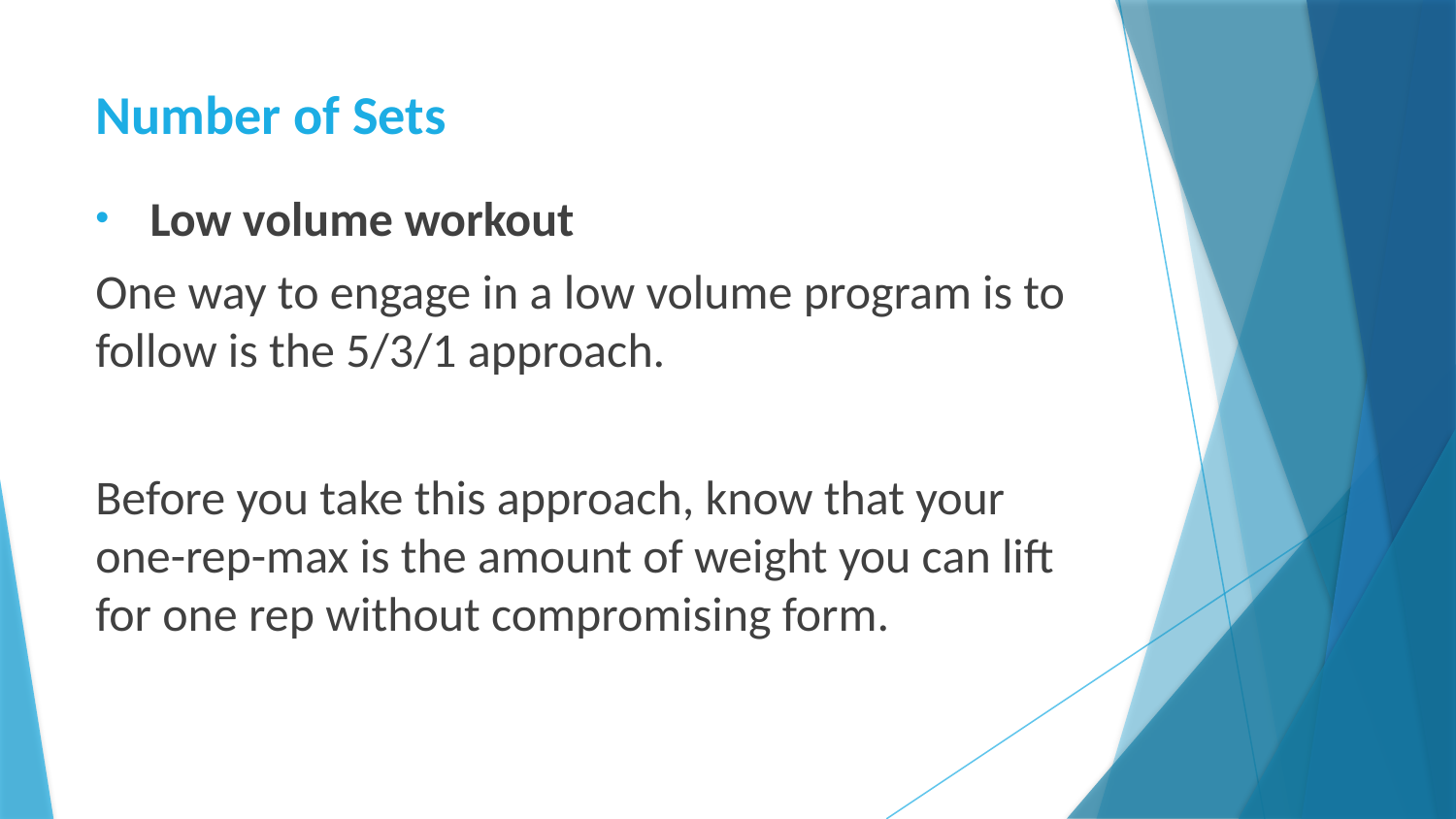

# Number of Sets
Low volume workout
One way to engage in a low volume program is to follow is the 5/3/1 approach.

Before you take this approach, know that your one-rep-max is the amount of weight you can lift for one rep without compromising form.